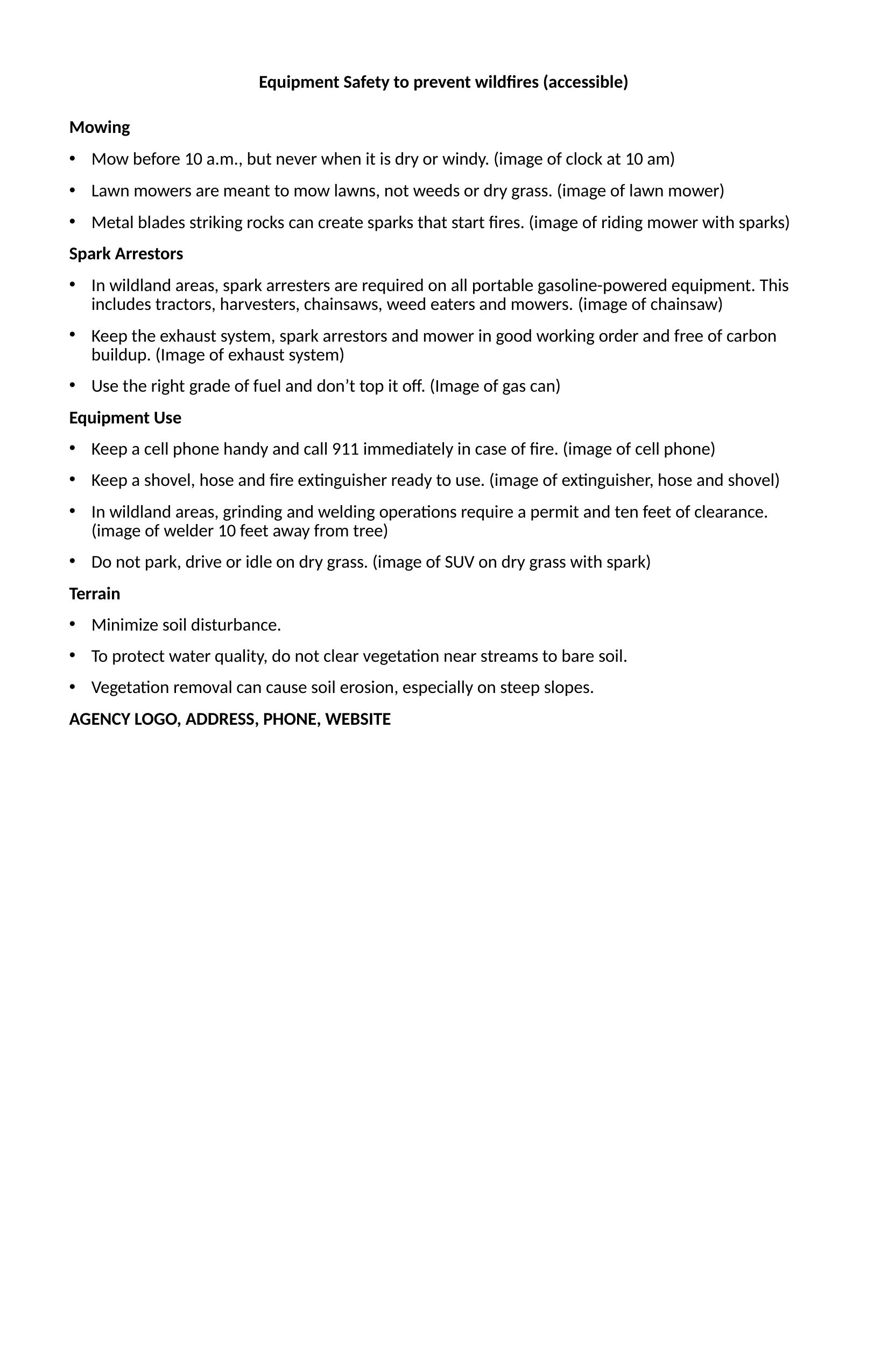

# Equipment Safety to prevent wildfires (accessible)
Mowing
Mow before 10 a.m., but never when it is dry or windy. (image of clock at 10 am)
Lawn mowers are meant to mow lawns, not weeds or dry grass. (image of lawn mower)
Metal blades striking rocks can create sparks that start fires. (image of riding mower with sparks)
Spark Arrestors
In wildland areas, spark arresters are required on all portable gasoline-powered equipment. This includes tractors, harvesters, chainsaws, weed eaters and mowers. (image of chainsaw)
Keep the exhaust system, spark arrestors and mower in good working order and free of carbon buildup. (Image of exhaust system)
Use the right grade of fuel and don’t top it off. (Image of gas can)
Equipment Use
Keep a cell phone handy and call 911 immediately in case of fire. (image of cell phone)
Keep a shovel, hose and fire extinguisher ready to use. (image of extinguisher, hose and shovel)
In wildland areas, grinding and welding operations require a permit and ten feet of clearance. (image of welder 10 feet away from tree)
Do not park, drive or idle on dry grass. (image of SUV on dry grass with spark)
Terrain
Minimize soil disturbance.
To protect water quality, do not clear vegetation near streams to bare soil.
Vegetation removal can cause soil erosion, especially on steep slopes.
AGENCY LOGO, ADDRESS, PHONE, WEBSITE